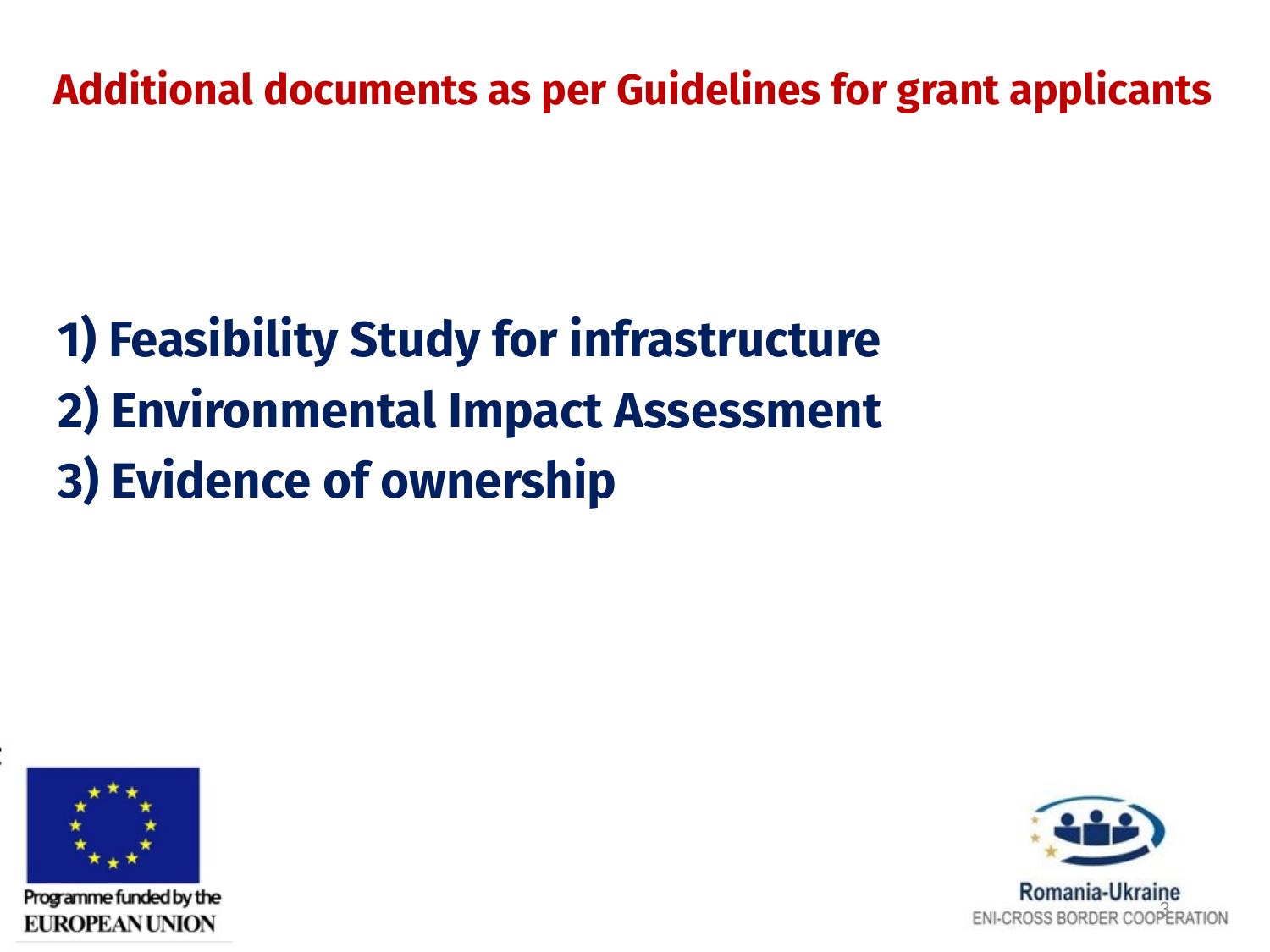

# Additional documents as per Guidelines for grant applicants

1) Feasibility Study for infrastructure
2) Environmental Impact Assessment
3) Evidence of ownership

3